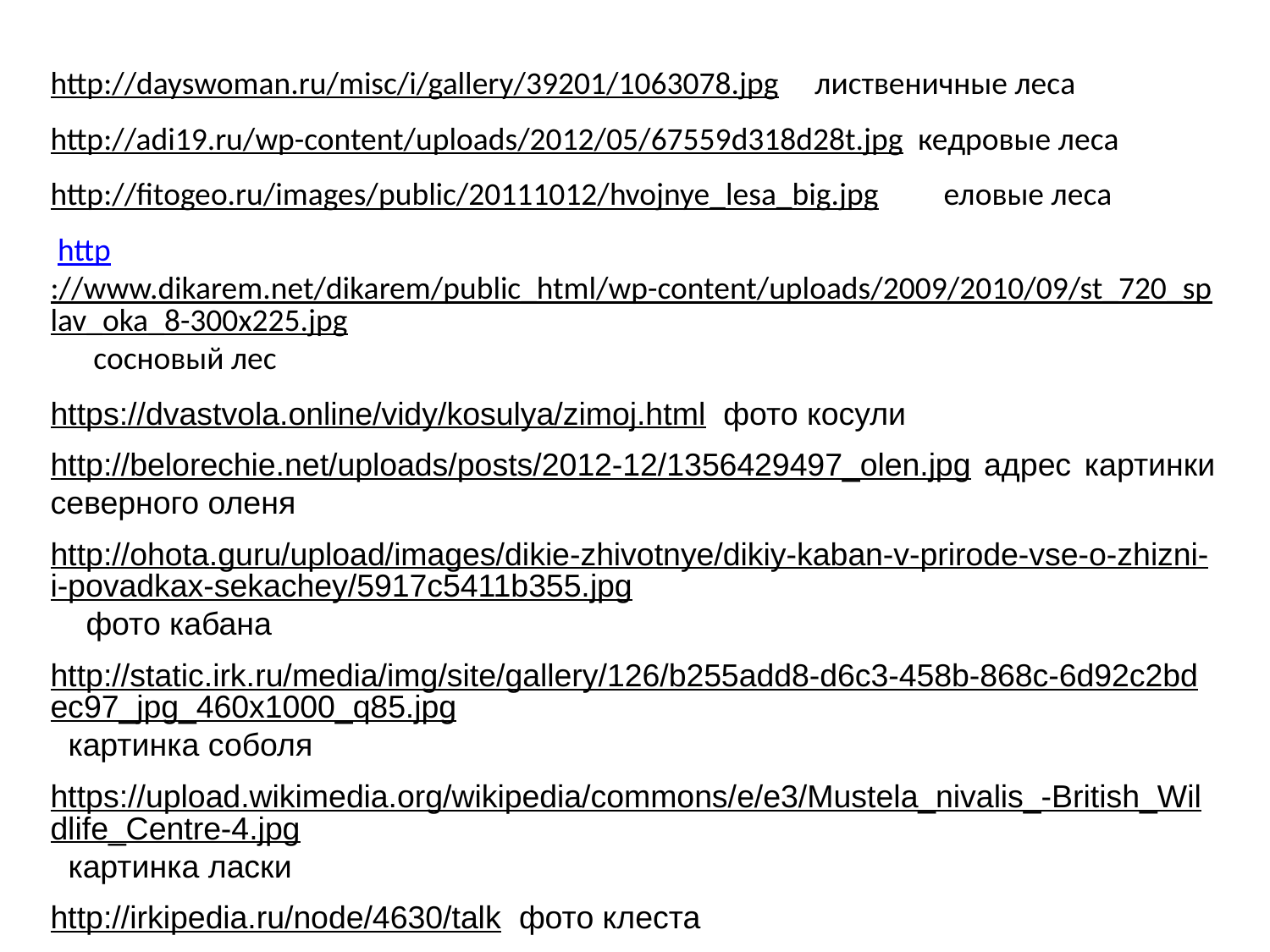

http://dayswoman.ru/misc/i/gallery/39201/1063078.jpg     лиственичные леса
http://adi19.ru/wp-content/uploads/2012/05/67559d318d28t.jpg  кедровые леса
http://fitogeo.ru/images/public/20111012/hvojnye_lesa_big.jpg         еловые леса
 http://www.dikarem.net/dikarem/public_html/wp-content/uploads/2009/2010/09/st_720_splav_oka_8-300x225.jpg      сосновый лес
https://dvastvola.online/vidy/kosulya/zimoj.html  фото косули
http://belorechie.net/uploads/posts/2012-12/1356429497_olen.jpg адрес картинки северного оленя
http://ohota.guru/upload/images/dikie-zhivotnye/dikiy-kaban-v-prirode-vse-o-zhizni-i-povadkax-sekachey/5917c5411b355.jpg    фото кабана
http://static.irk.ru/media/img/site/gallery/126/b255add8-d6c3-458b-868c-6d92c2bdec97_jpg_460x1000_q85.jpg  картинка соболя
https://upload.wikimedia.org/wikipedia/commons/e/e3/Mustela_nivalis_-British_Wildlife_Centre-4.jpg  картинка ласки
http://irkipedia.ru/node/4630/talk  фото клеста